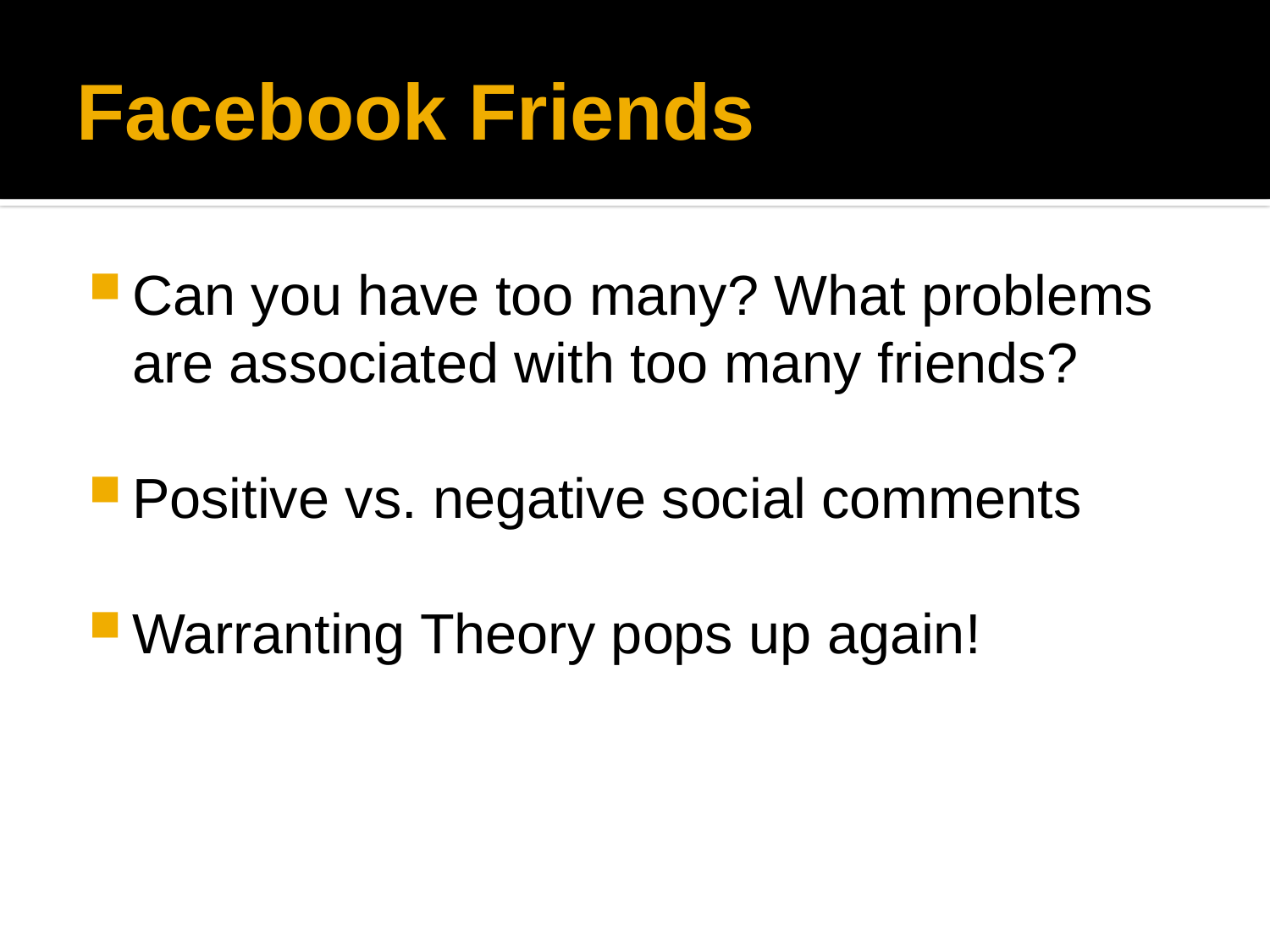

# Facebook Friends
Can you have too many? What problems are associated with too many friends?

Positive vs. negative social comments

Warranting Theory pops up again!